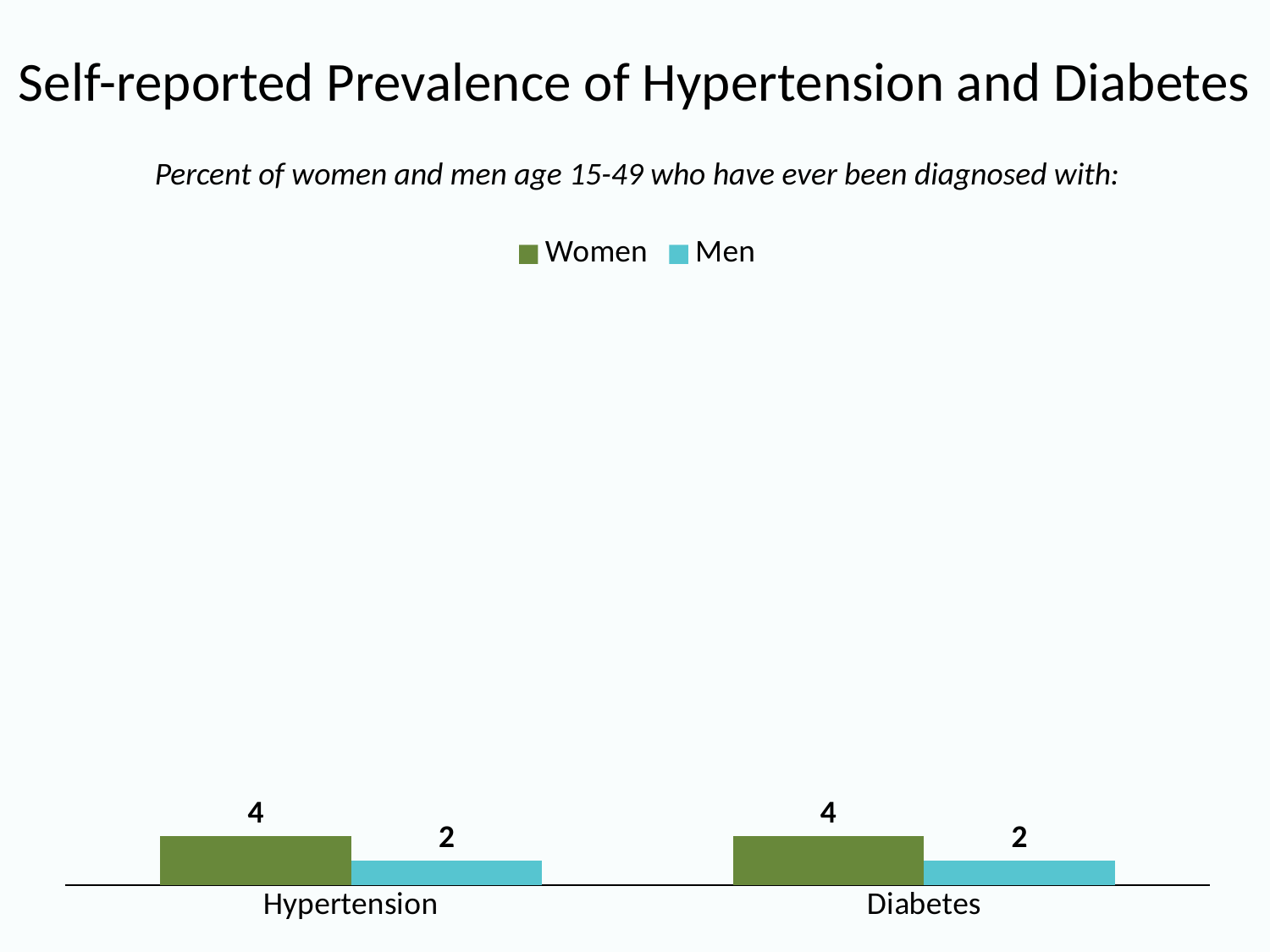

# Self-reported Prevalence of Hypertension and Diabetes
Percent of women and men age 15-49 who have ever been diagnosed with:

### Chart

| Category | Women | Men |
|---|---|---|
| Hypertension | 4.0 | 2.0 |
| Diabetes | 4.0 | 2.0 |